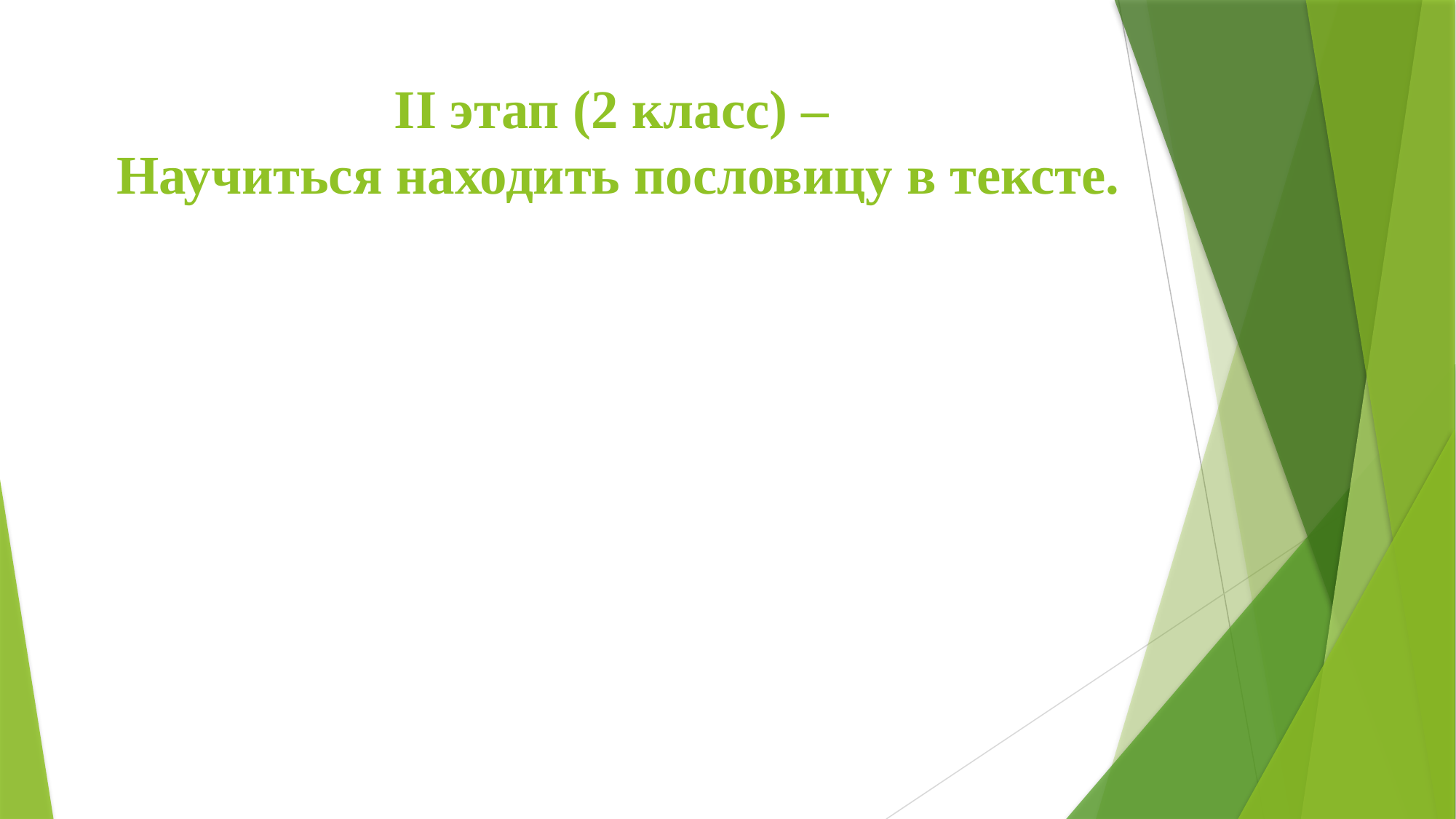

# II этап (2 класс) – Научиться находить пословицу в тексте.